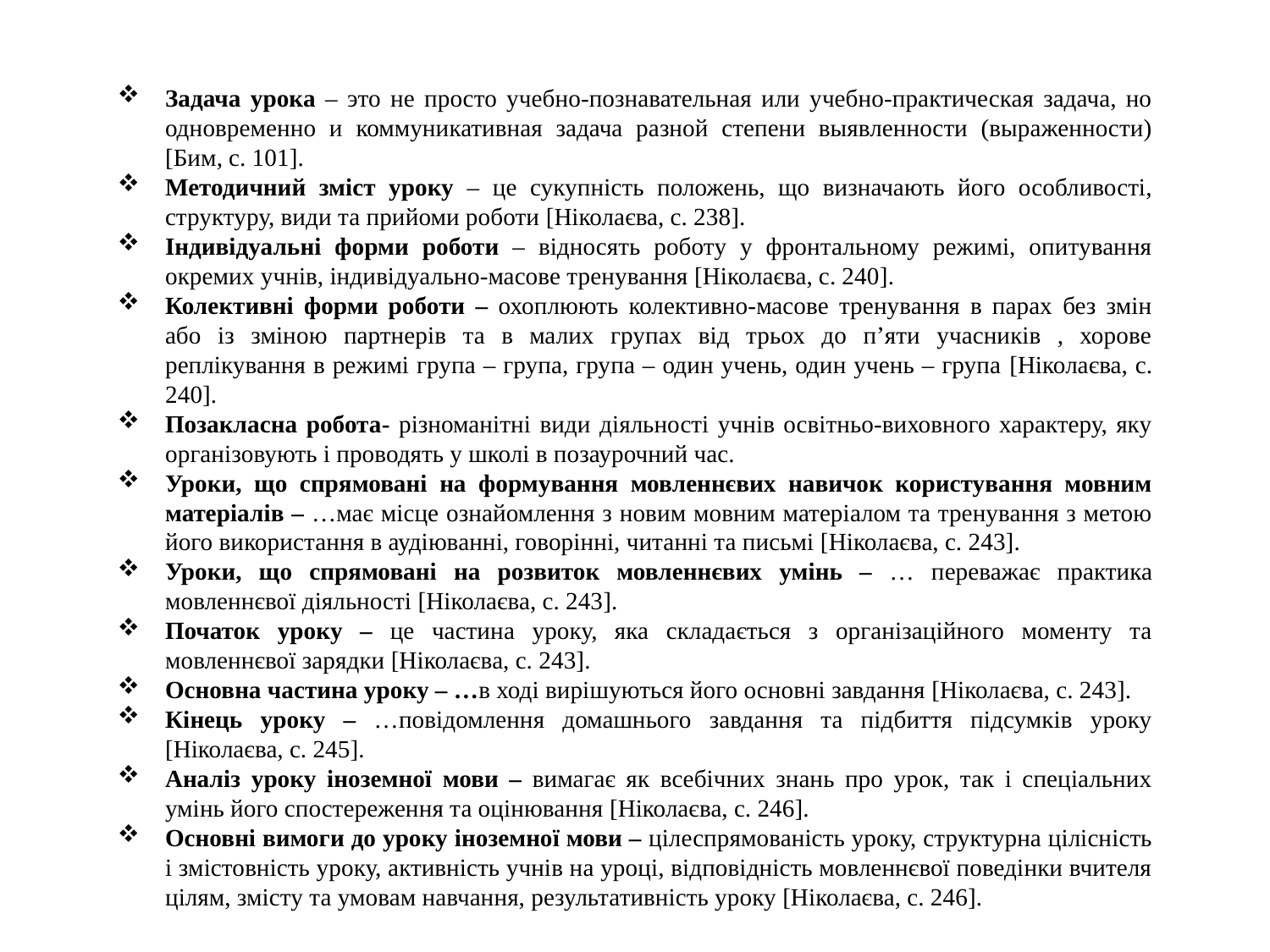

Задача урока – это не просто учебно-познавательная или учебно-практическая задача, но одновременно и коммуникативная задача разной степени выявленности (выраженности) [Бим, с. 101].
Методичний зміст уроку – це сукупність положень, що визначають його особливості, структуру, види та прийоми роботи [Ніколаєва, с. 238].
Індивідуальні форми роботи – відносять роботу у фронтальному режимі, опитування окремих учнів, індивідуально-масове тренування [Ніколаєва, с. 240].
Колективні форми роботи – охоплюють колективно-масове тренування в парах без змін або із зміною партнерів та в малих групах від трьох до п’яти учасників , хорове реплікування в режимі група – група, група – один учень, один учень – група [Ніколаєва, с. 240].
Позакласна робота- різноманітні види діяльності учнів освітньо-виховного характеру, яку організовують і проводять у школі в позаурочний час.
Уроки, що спрямовані на формування мовленнєвих навичок користування мовним матеріалів – …має місце ознайомлення з новим мовним матеріалом та тренування з метою його використання в аудіюванні, говорінні, читанні та письмі [Ніколаєва, с. 243].
Уроки, що спрямовані на розвиток мовленнєвих умінь – … переважає практика мовленнєвої діяльності [Ніколаєва, с. 243].
Початок уроку – це частина уроку, яка складається з організаційного моменту та мовленнєвої зарядки [Ніколаєва, с. 243].
Основна частина уроку – …в ході вирішуються його основні завдання [Ніколаєва, с. 243].
Кінець уроку – …повідомлення домашнього завдання та підбиття підсумків уроку [Ніколаєва, с. 245].
Аналіз уроку іноземної мови – вимагає як всебічних знань про урок, так і спеціальних умінь його спостереження та оцінювання [Ніколаєва, с. 246].
Основні вимоги до уроку іноземної мови – цілеспрямованість уроку, структурна цілісність і змістовність уроку, активність учнів на уроці, відповідність мовленнєвої поведінки вчителя цілям, змісту та умовам навчання, результативність уроку [Ніколаєва, с. 246].